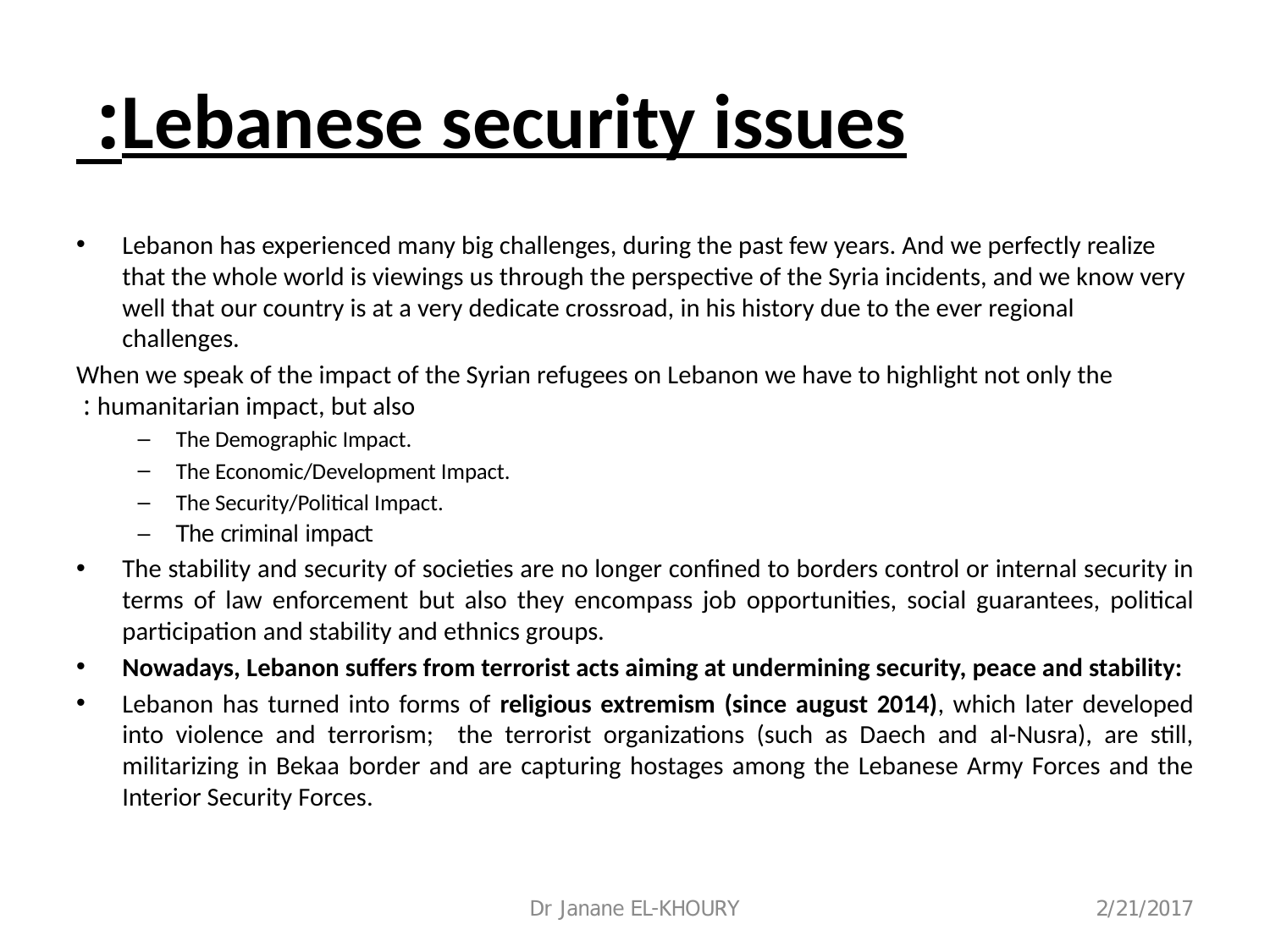

# Lebanese security issues:
Lebanon has experienced many big challenges, during the past few years. And we perfectly realize that the whole world is viewings us through the perspective of the Syria incidents, and we know very well that our country is at a very dedicate crossroad, in his history due to the ever regional challenges.
When we speak of the impact of the Syrian refugees on Lebanon we have to highlight not only the humanitarian impact, but also :
The Demographic Impact.
The Economic/Development Impact.
The Security/Political Impact.
The criminal impact
The stability and security of societies are no longer confined to borders control or internal security in terms of law enforcement but also they encompass job opportunities, social guarantees, political participation and stability and ethnics groups.
Nowadays, Lebanon suffers from terrorist acts aiming at undermining security, peace and stability:
Lebanon has turned into forms of religious extremism (since august 2014), which later developed into violence and terrorism;  the terrorist organizations (such as Daech and al-Nusra), are still, militarizing in Bekaa border and are capturing hostages among the Lebanese Army Forces and the Interior Security Forces.

Dr Janane EL-KHOURY
2/21/2017